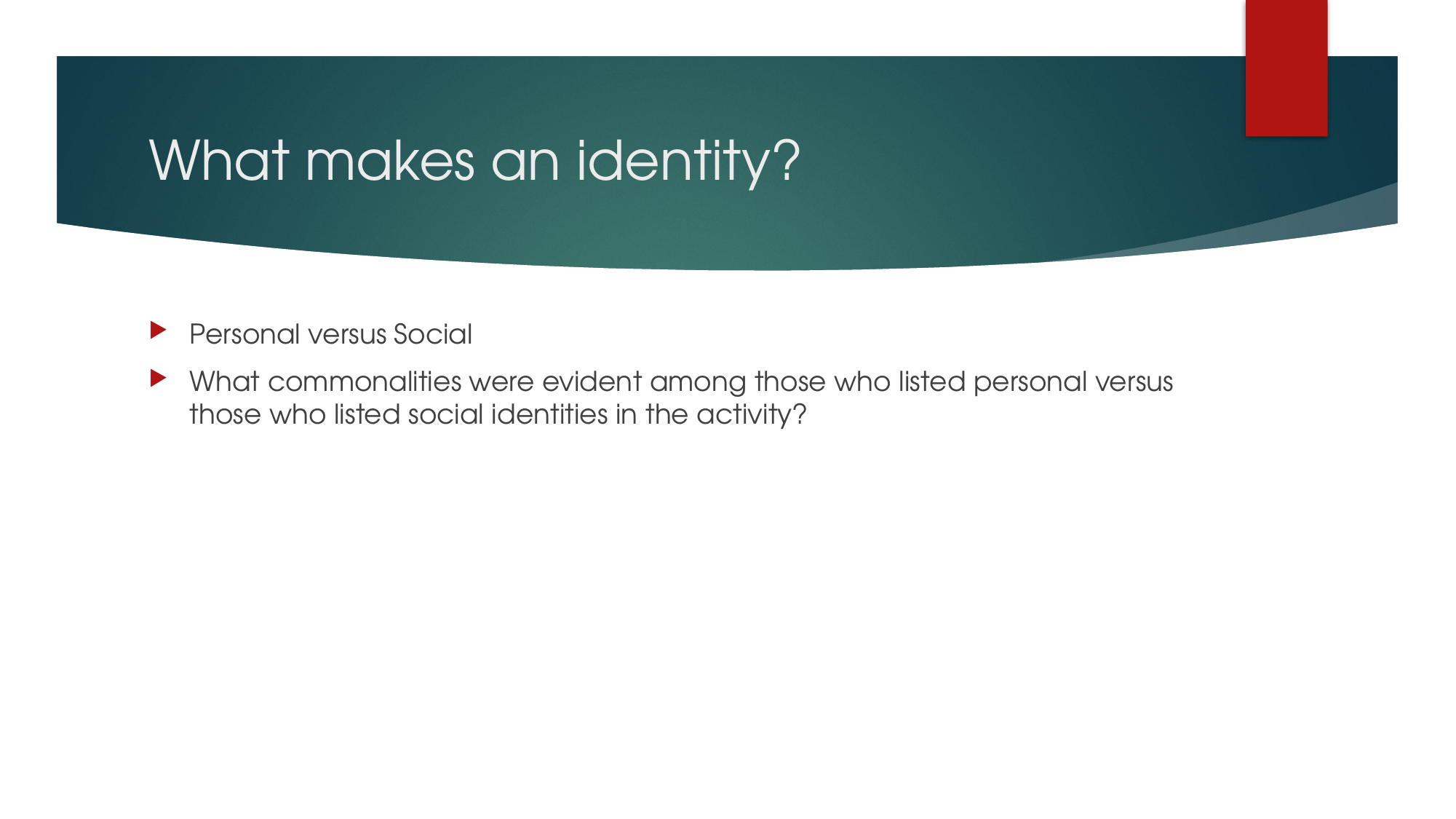

# What makes an identity?
Personal versus Social
What commonalities were evident among those who listed personal versus those who listed social identities in the activity?